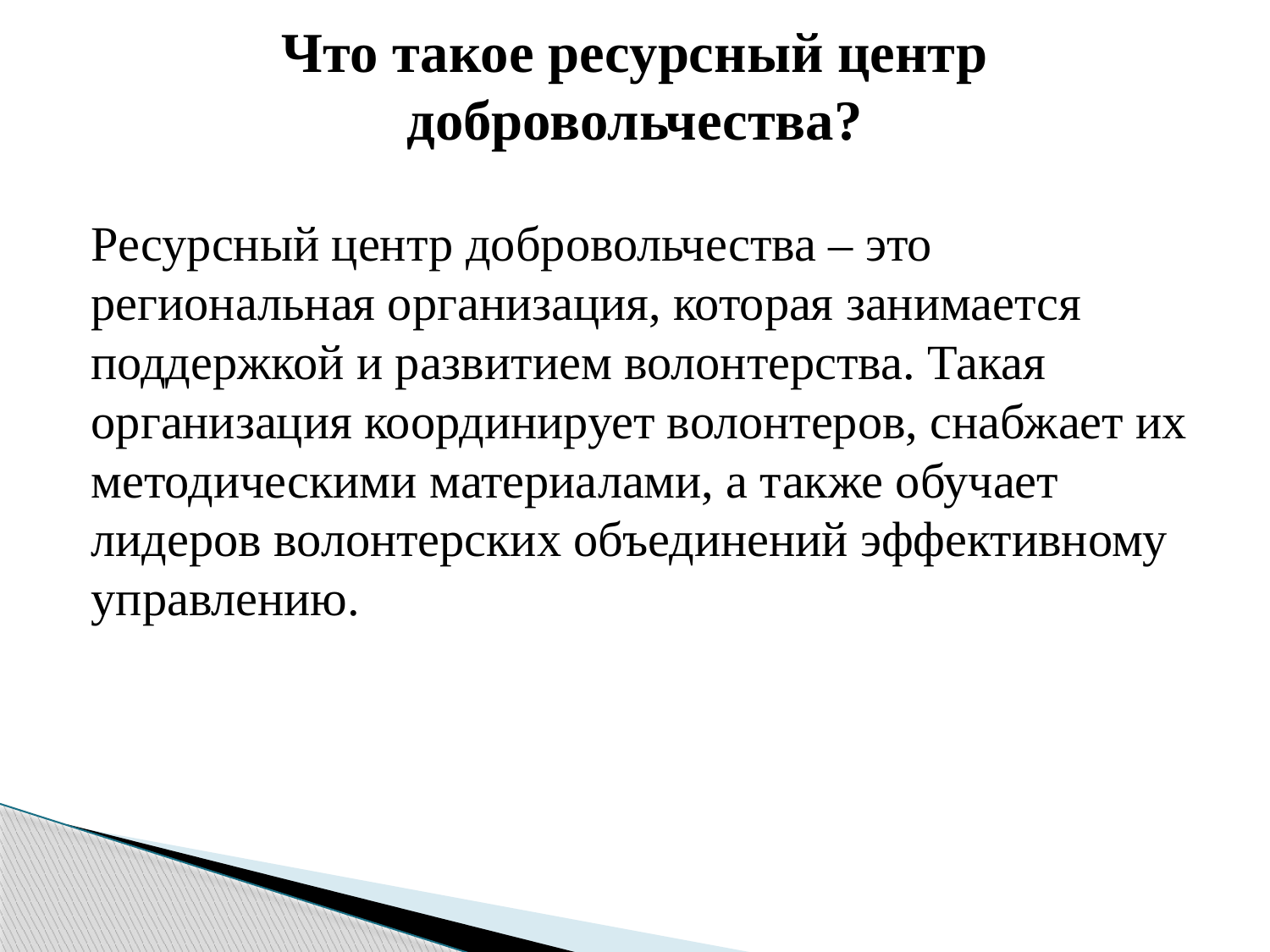

# Что такое ресурсный центр добровольчества?
Ресурсный центр добровольчества – это региональная организация, которая занимается поддержкой и развитием волонтерства. Такая организация координирует волонтеров, снабжает их методическими материалами, а также обучает лидеров волонтерских объединений эффективному управлению.